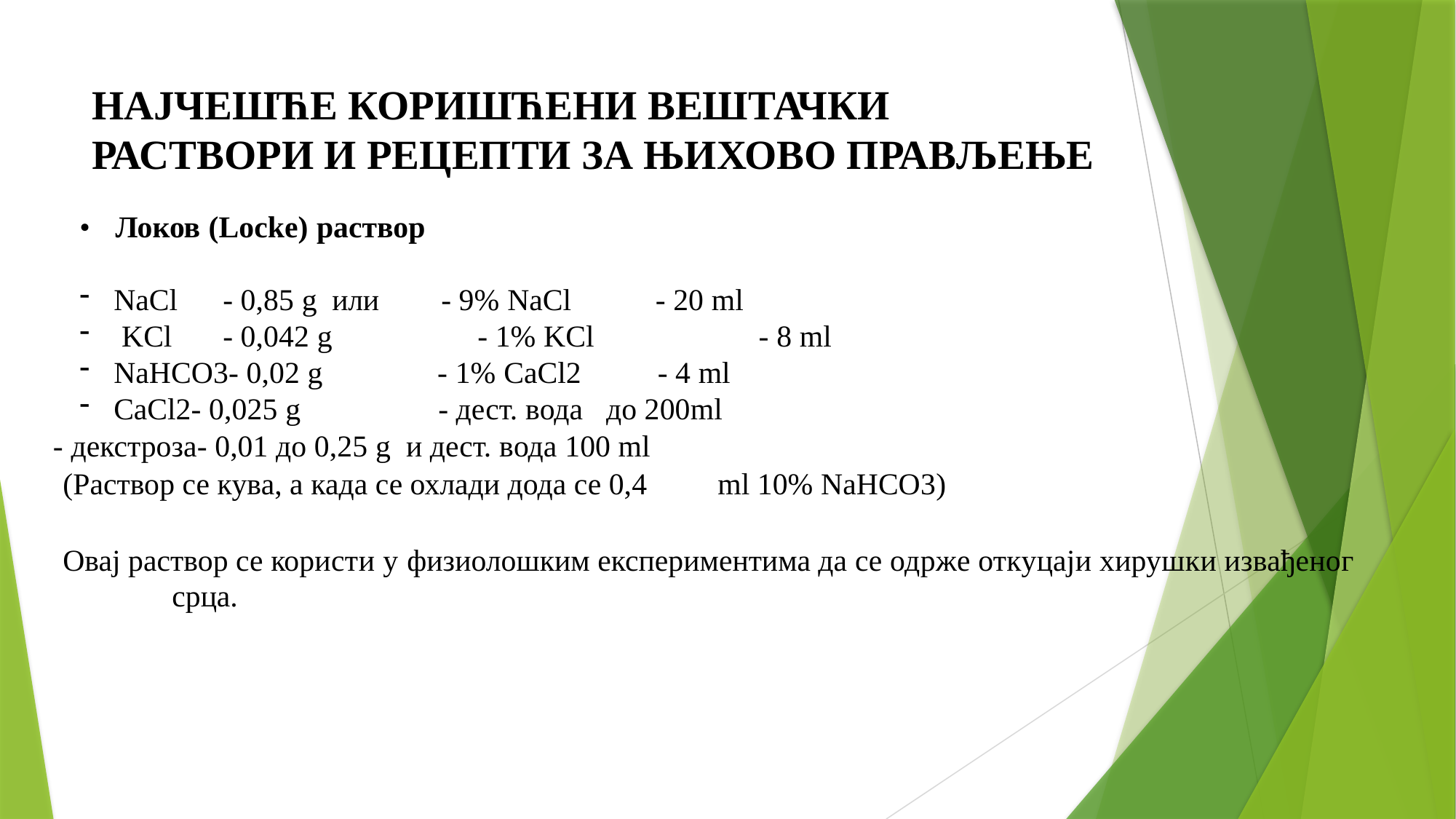

# НАЈЧЕШЋЕ КОРИШЋЕНИ ВЕШТАЧКИ РАСТВОРИ И РЕЦЕПТИ ЗА ЊИХОВО ПРАВЉЕЊЕ
•   Локов (Locke) раствор

NaCl	- 0,85 g	или	- 9% NaCl           - 20 ml
 KCl	- 0,042 g                   - 1% KCl	             - 8 ml
NaHCO3- 0,02 g               - 1% CaCl2          - 4 ml
CaCl2- 0,025 g                  - дест. вода   до 200ml
             - декстроза- 0,01 до 0,25 g  и дест. вода 100 ml
	(Раствор се кува, а када се охлади дода се 0,4 	ml 10% NaHCO3)

        	Овај раствор се користи у физиолошким експериментима да се одрже откуцаји хирушки извађеног 			срца.